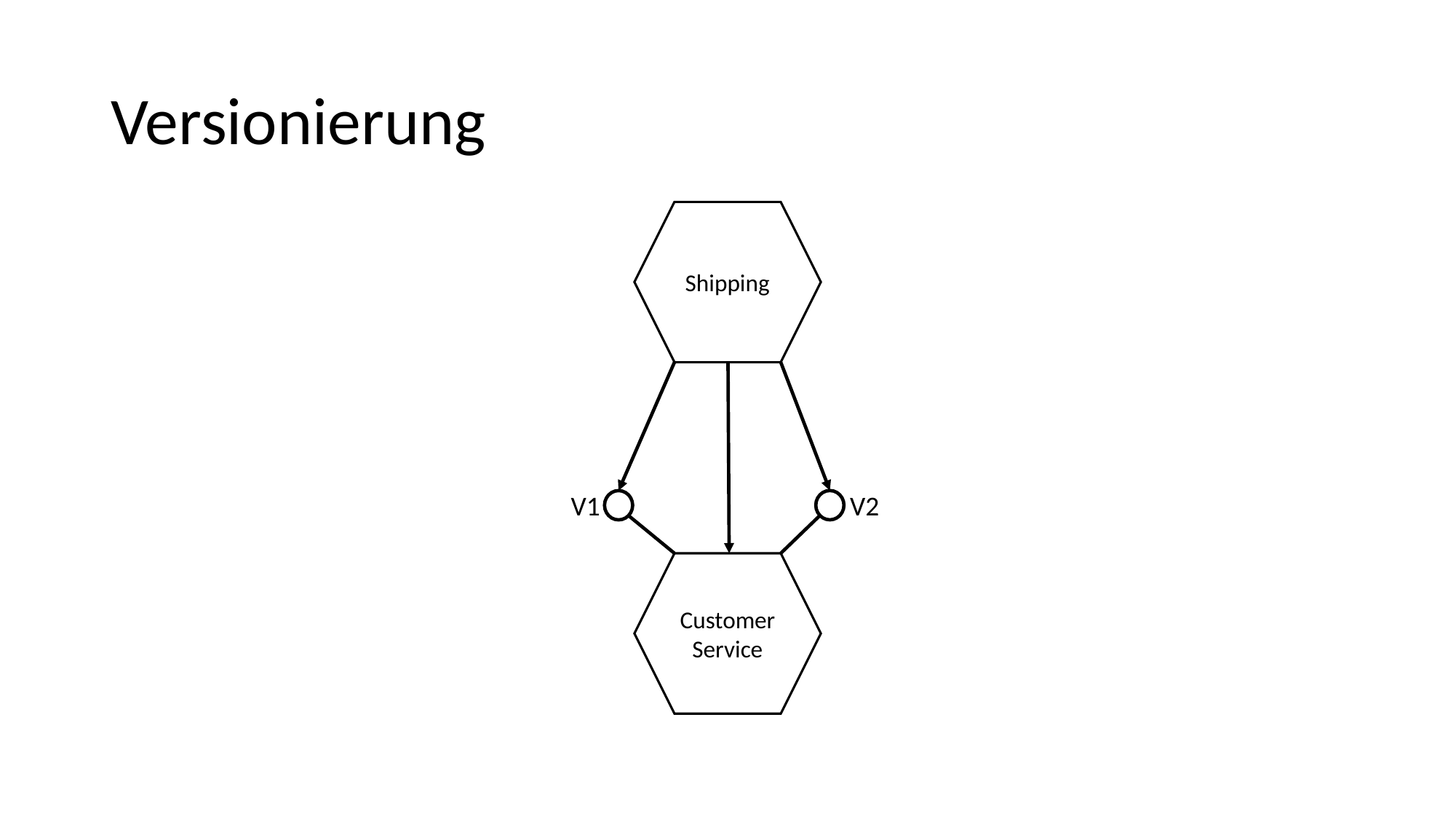

# Versionierung
Shipping
V2
V1

Customer Service